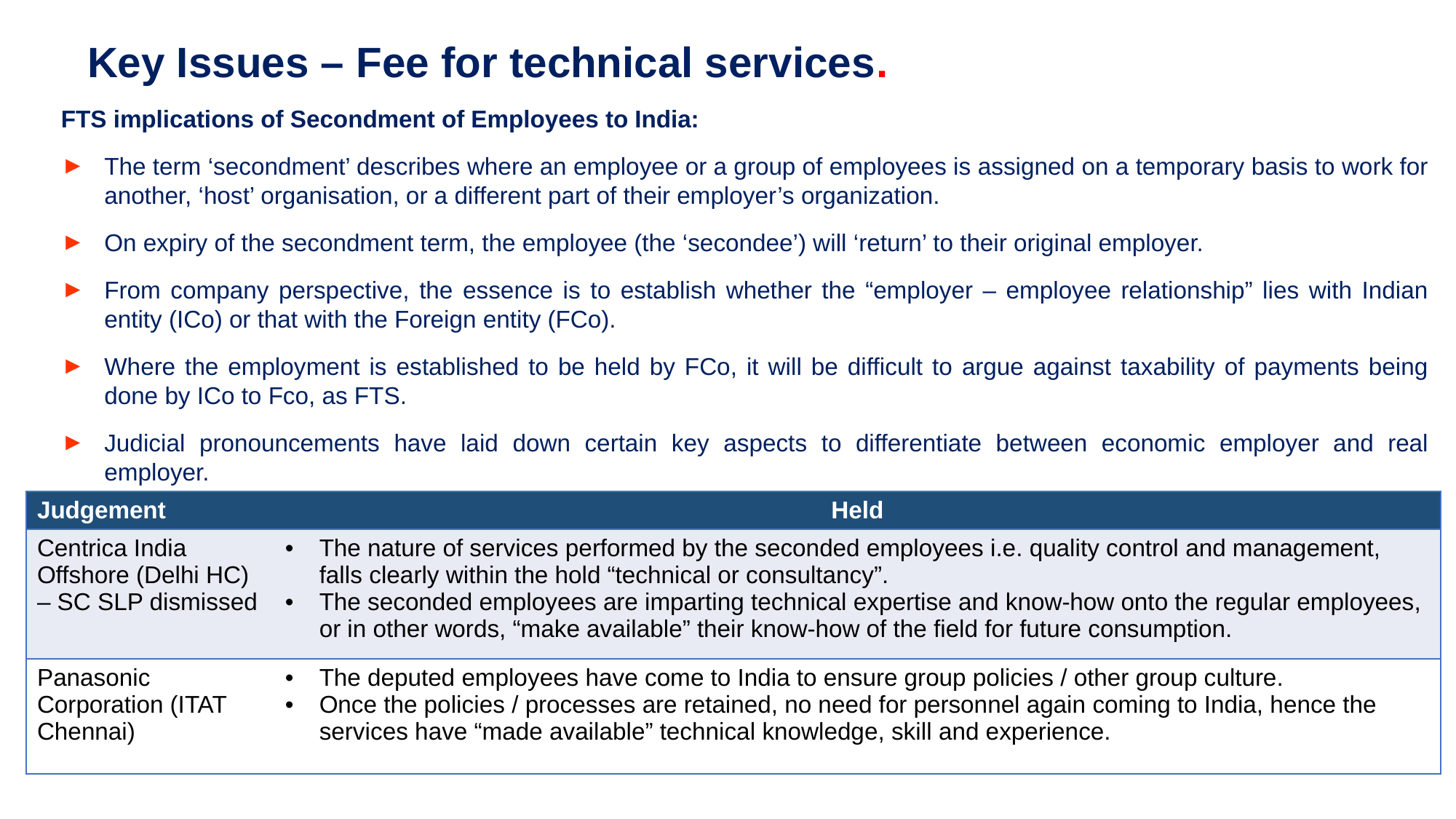

# Key Issues – Fee for technical services.
FTS implications of Secondment of Employees to India:
The term ‘secondment’ describes where an employee or a group of employees is assigned on a temporary basis to work for another, ‘host’ organisation, or a different part of their employer’s organization.
On expiry of the secondment term, the employee (the ‘secondee’) will ‘return’ to their original employer.
From company perspective, the essence is to establish whether the “employer – employee relationship” lies with Indian entity (ICo) or that with the Foreign entity (FCo).
Where the employment is established to be held by FCo, it will be difficult to argue against taxability of payments being done by ICo to Fco, as FTS.
Judicial pronouncements have laid down certain key aspects to differentiate between economic employer and real employer.

| Judgement | Held |
| --- | --- |
| Centrica India Offshore (Delhi HC) – SC SLP dismissed | The nature of services performed by the seconded employees i.e. quality control and management, falls clearly within the hold “technical or consultancy”. The seconded employees are imparting technical expertise and know-how onto the regular employees, or in other words, “make available” their know-how of the field for future consumption. |
| Panasonic Corporation (ITAT Chennai) | The deputed employees have come to India to ensure group policies / other group culture. Once the policies / processes are retained, no need for personnel again coming to India, hence the services have “made available” technical knowledge, skill and experience. |
46